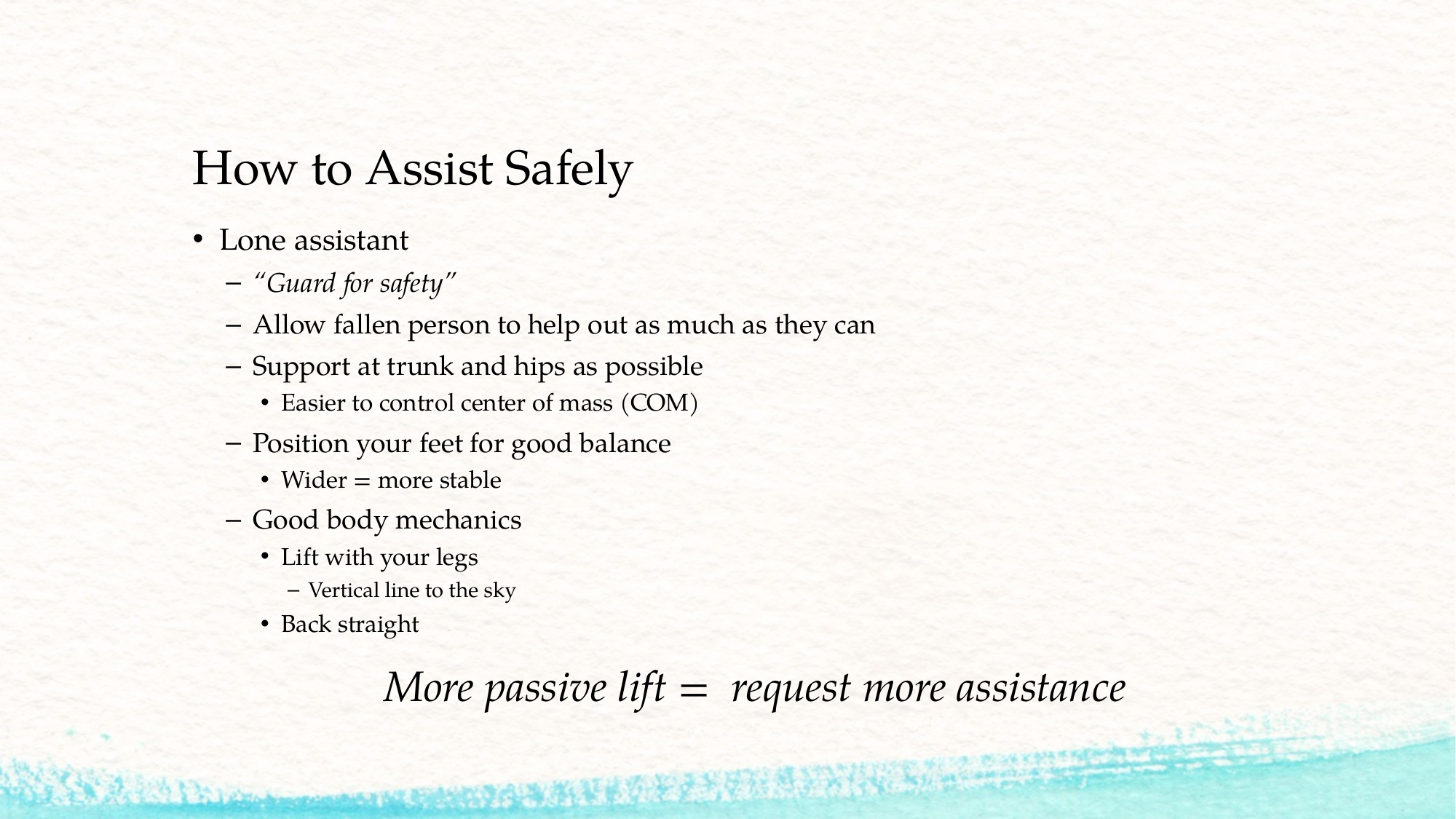

# How to Assist Safely
Lone assistant
“Guard for safety”
Allow fallen person to help out as much as they can
Support at trunk and hips as possible
Easier to control center of mass (COM)
Position your feet for good balance
Wider = more stable
Good body mechanics
Lift with your legs
Vertical line to the sky
Back straight
More passive lift =  request more assistance